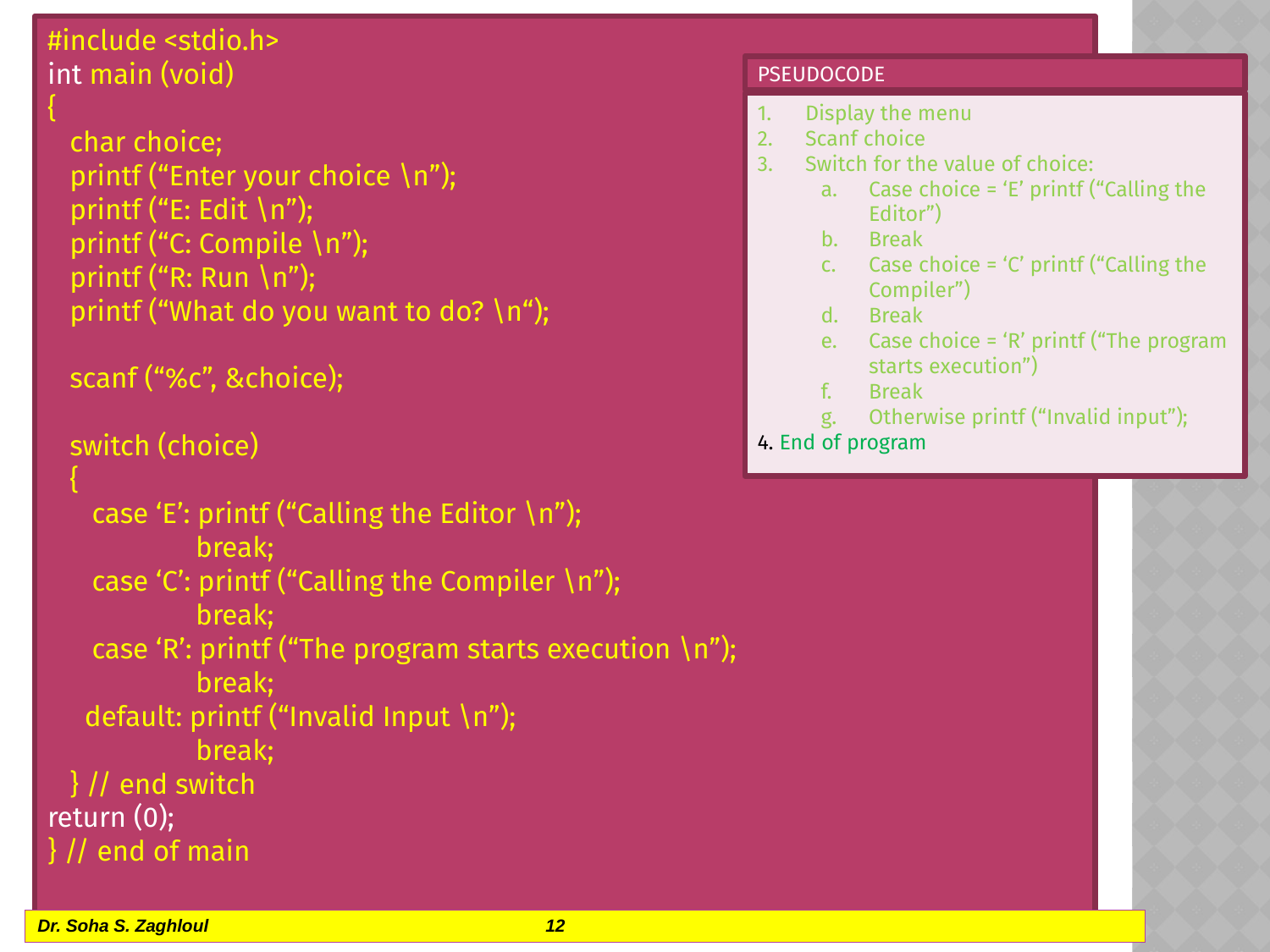

#include <stdio.h>
int main (void)
{
   char choice;
   printf (“Enter your choice \n”);
   printf (“E: Edit \n”);
   printf (“C: Compile \n”);
   printf (“R: Run \n”);
   printf (“What do you want to do? \n“);

   scanf (“%c”, &choice);

   switch (choice)
   {
      case ‘E’: printf (“Calling the Editor \n”);
                    break;
      case ‘C’: printf (“Calling the Compiler \n”);
                    break;
      case ‘R’: printf (“The program starts execution \n”);
                    break;
     default: printf (“Invalid Input \n”);
                    break;
   } // end switch
return (0);
} // end of main

PSEUDOCODE
Display the menu
Scanf choice
Switch for the value of choice:
Case choice = ‘E’ printf (“Calling the Editor”)
Break
Case choice = ‘C’ printf (“Calling the Compiler”)
Break
Case choice = ‘R’ printf (“The program starts execution”)
Break
Otherwise printf (“Invalid input”);
4. End of program

Dr. Soha S. Zaghloul			12